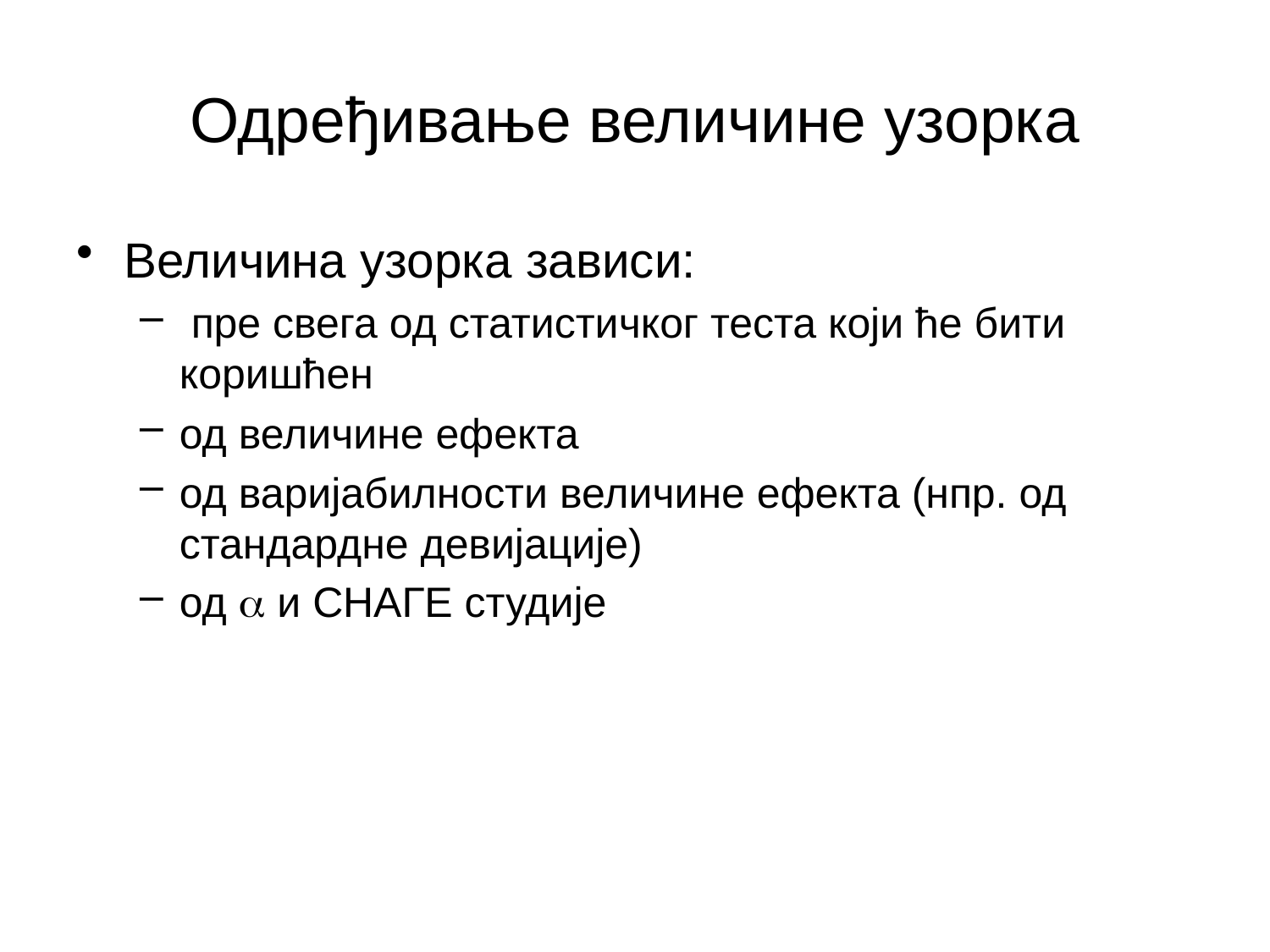

Одређивање величине узорка
Величина узорка зависи:
 пре свега од статистичког теста који ће бити коришћен
од величине ефекта
од варијабилности величине ефекта (нпр. од стандардне девијације)
од α и СНАГЕ студије